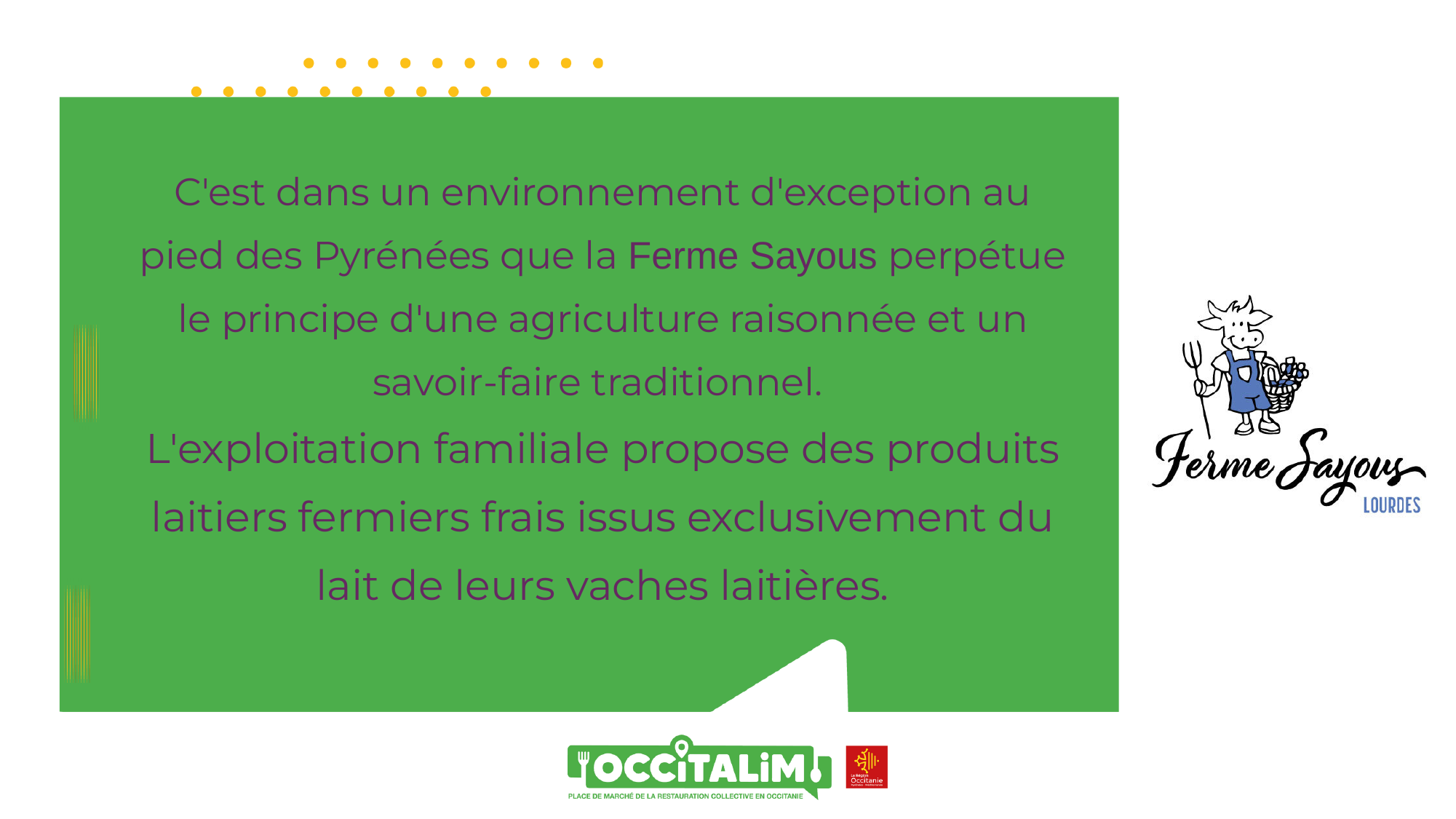

C'est dans un environnement d'exception au pied des Pyrénées que la Ferme Sayous perpétue le principe d'une agriculture raisonnée et un savoir-faire traditionnel.
L'exploitation familiale propose des produits laitiers fermiers frais issus exclusivement du lait de leurs vaches laitières.